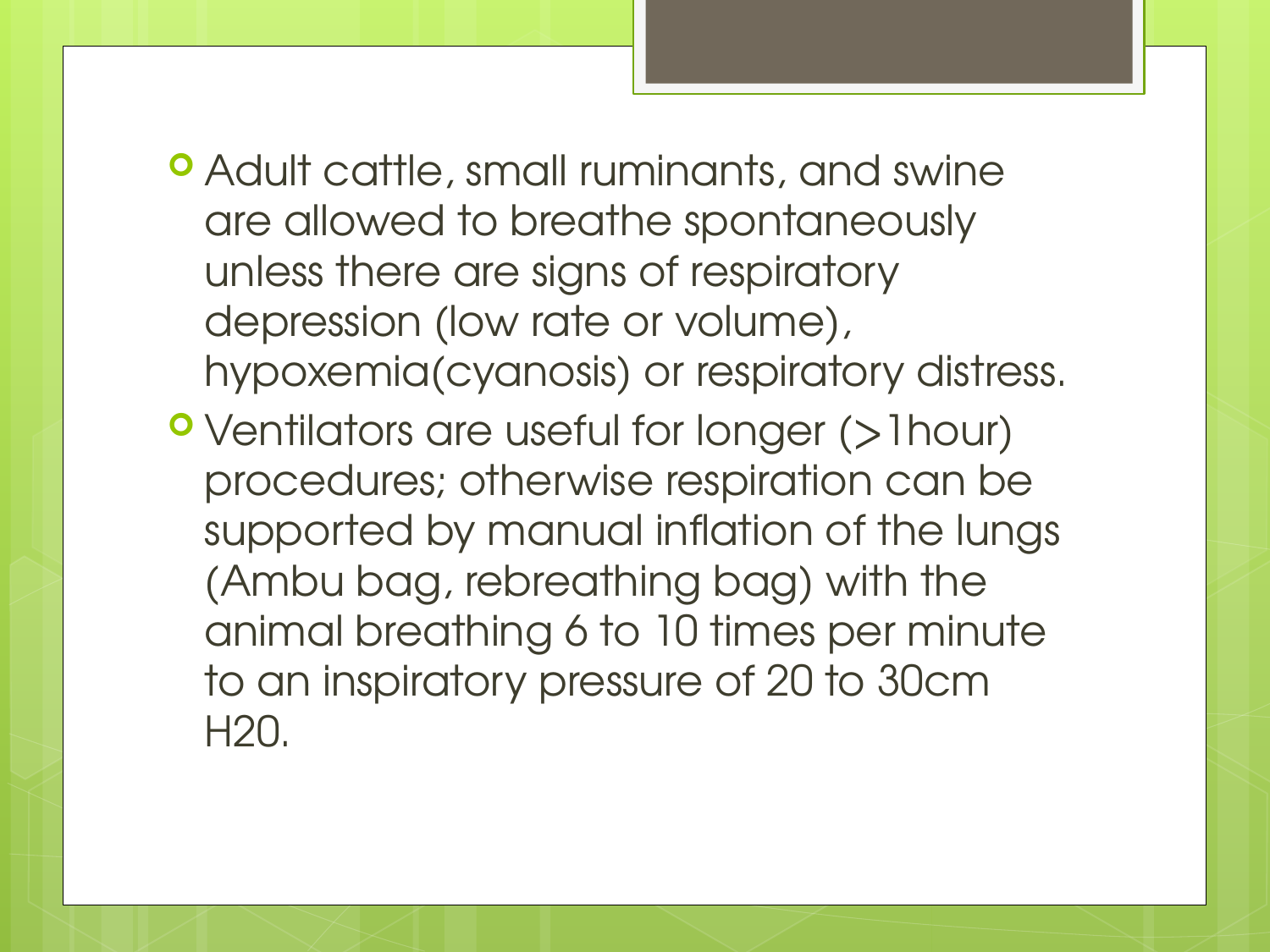

Adult cattle, small ruminants, and swine are allowed to breathe spontaneously unless there are signs of respiratory depression (low rate or volume), hypoxemia(cyanosis) or respiratory distress.
Ventilators are useful for longer (>1hour) procedures; otherwise respiration can be supported by manual inflation of the lungs (Ambu bag, rebreathing bag) with the animal breathing 6 to 10 times per minute to an inspiratory pressure of 20 to 30cm H20.